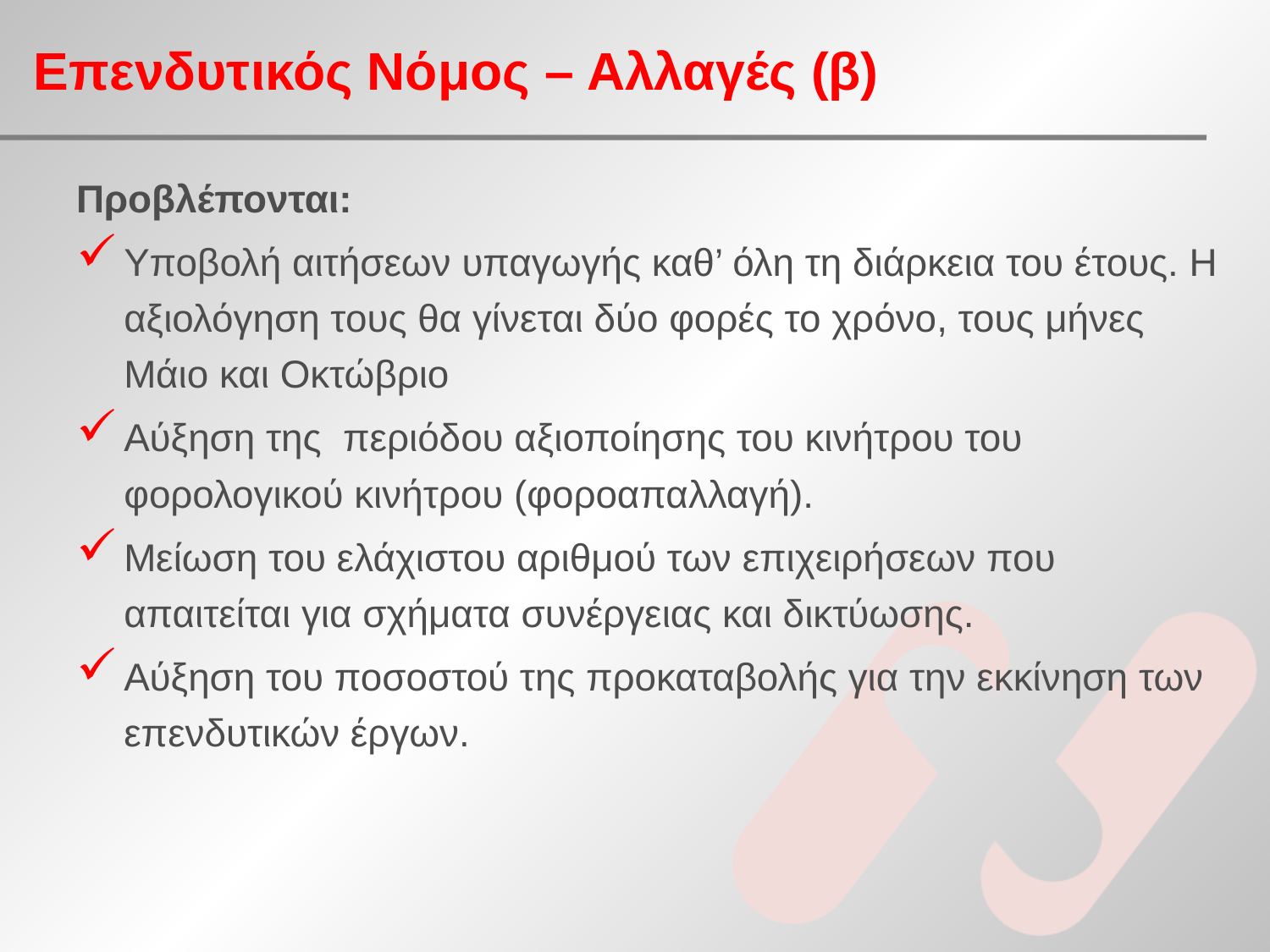

# Επενδυτικός Νόμος – Αλλαγές (β)
Προβλέπονται:
Υποβολή αιτήσεων υπαγωγής καθ’ όλη τη διάρκεια του έτους. Η αξιολόγηση τους θα γίνεται δύο φορές το χρόνο, τους μήνες Μάιο και Οκτώβριο
Αύξηση της  περιόδου αξιοποίησης του κινήτρου του φορολογικού κινήτρου (φοροαπαλλαγή).
Μείωση του ελάχιστου αριθμού των επιχειρήσεων που απαιτείται για σχήματα συνέργειας και δικτύωσης.
Αύξηση του ποσοστού της προκαταβολής για την εκκίνηση των επενδυτικών έργων.